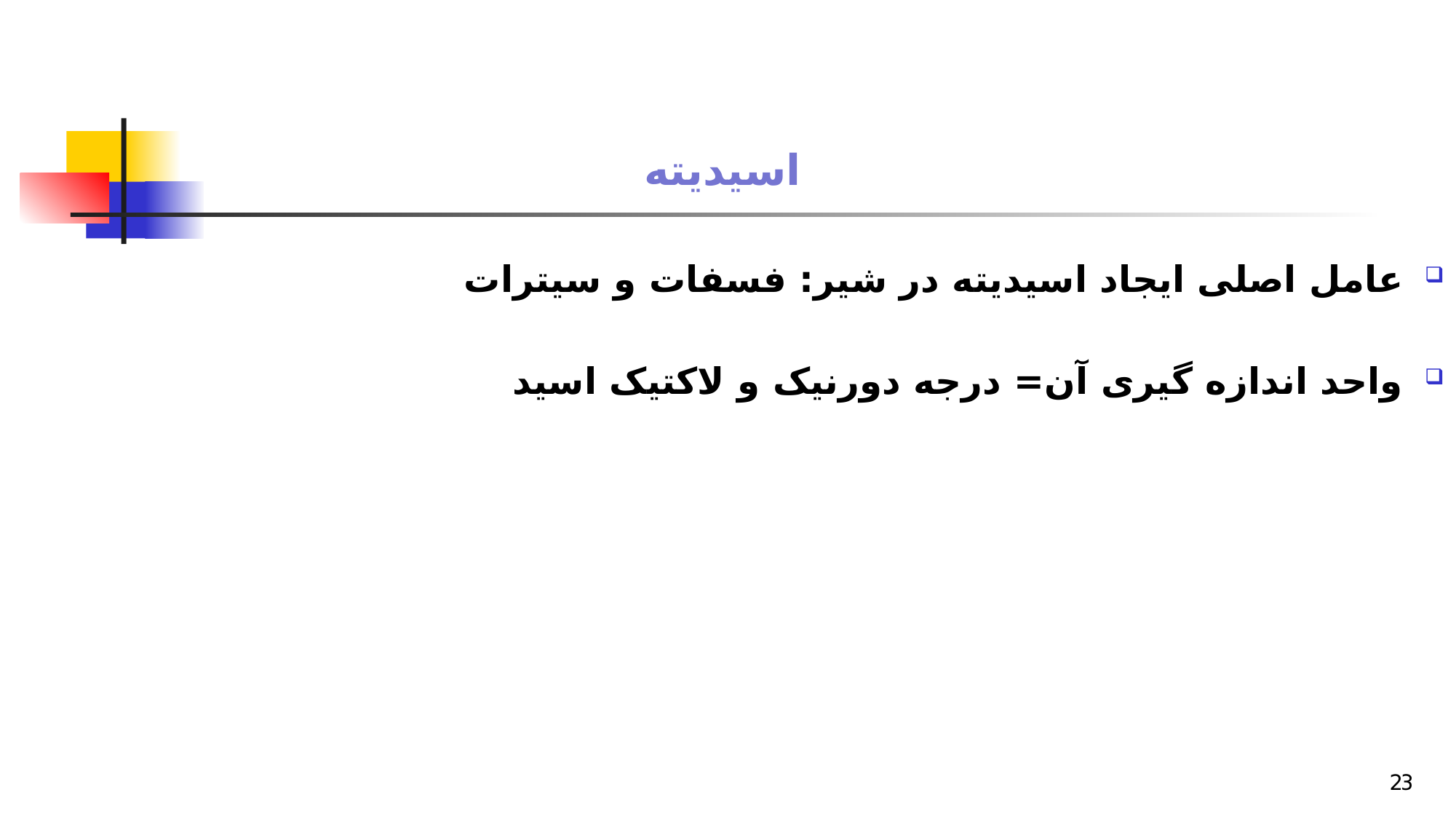

# اسیدیته

عامل اصلی ایجاد اسیدیته در شیر: فسفات و سیترات

واحد اندازه گیری آن= درجه دورنیک و لاکتیک اسید
23